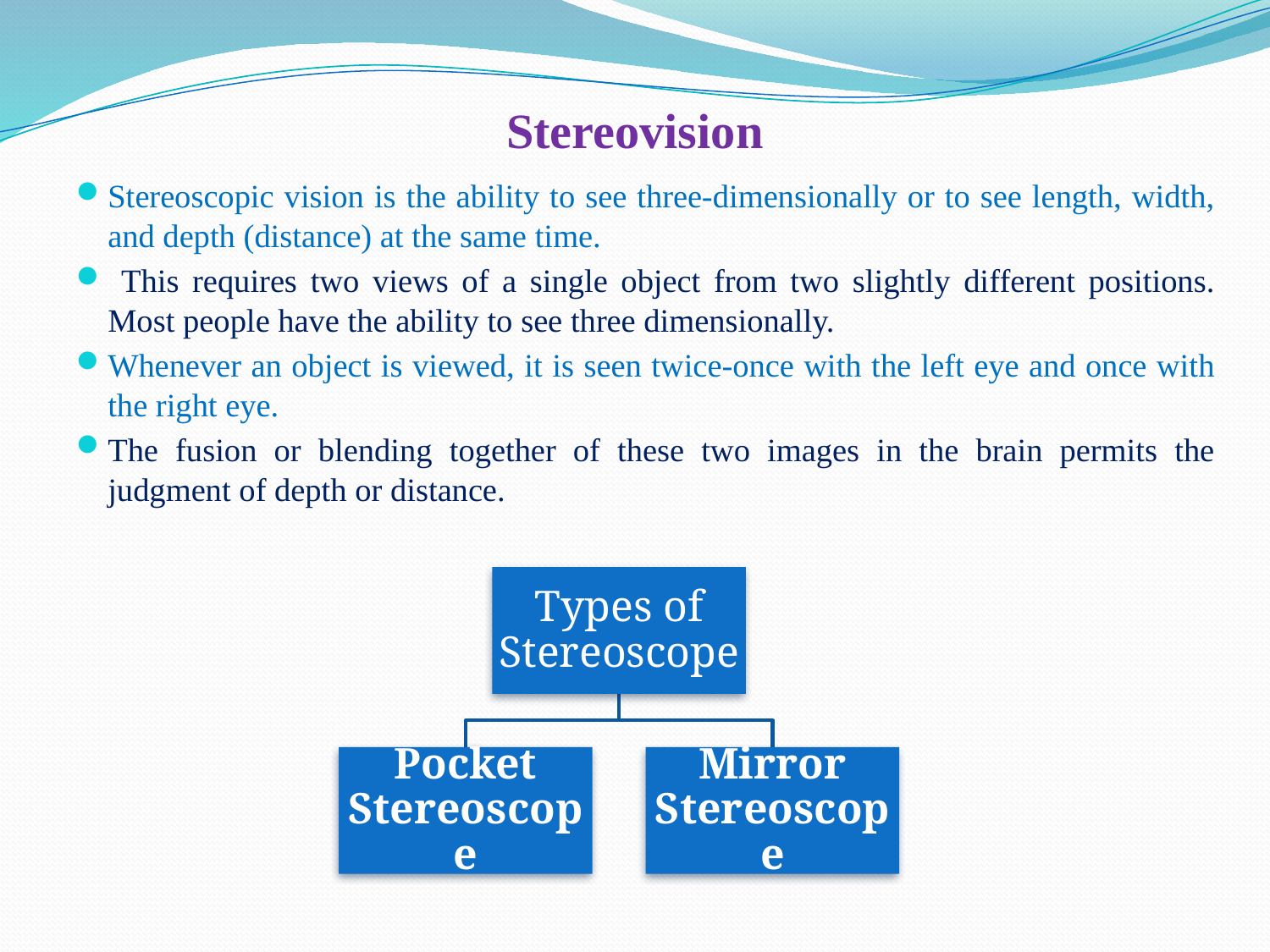

# Stereovision
Stereoscopic vision is the ability to see three-dimensionally or to see length, width, and depth (distance) at the same time.
 This requires two views of a single object from two slightly different positions. Most people have the ability to see three dimensionally.
Whenever an object is viewed, it is seen twice-once with the left eye and once with the right eye.
The fusion or blending together of these two images in the brain permits the judgment of depth or distance.

Types of Stereoscope
Pocket Stereoscope
Mirror Stereoscope